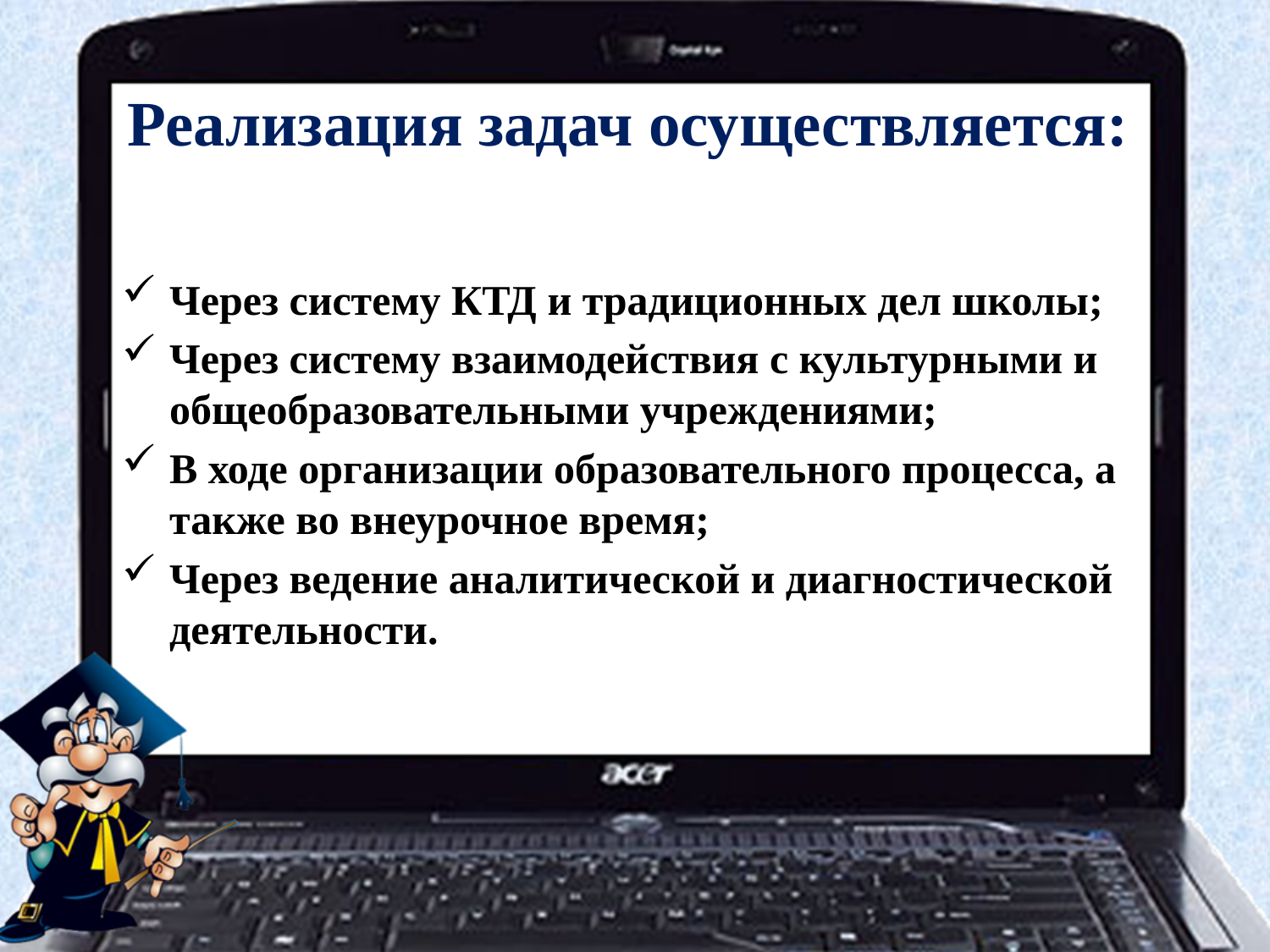

Реализация задач осуществляется:
#
Через систему КТД и традиционных дел школы;
Через систему взаимодействия с культурными и общеобразовательными учреждениями;
В ходе организации образовательного процесса, а также во внеурочное время;
Через ведение аналитической и диагностической деятельности.